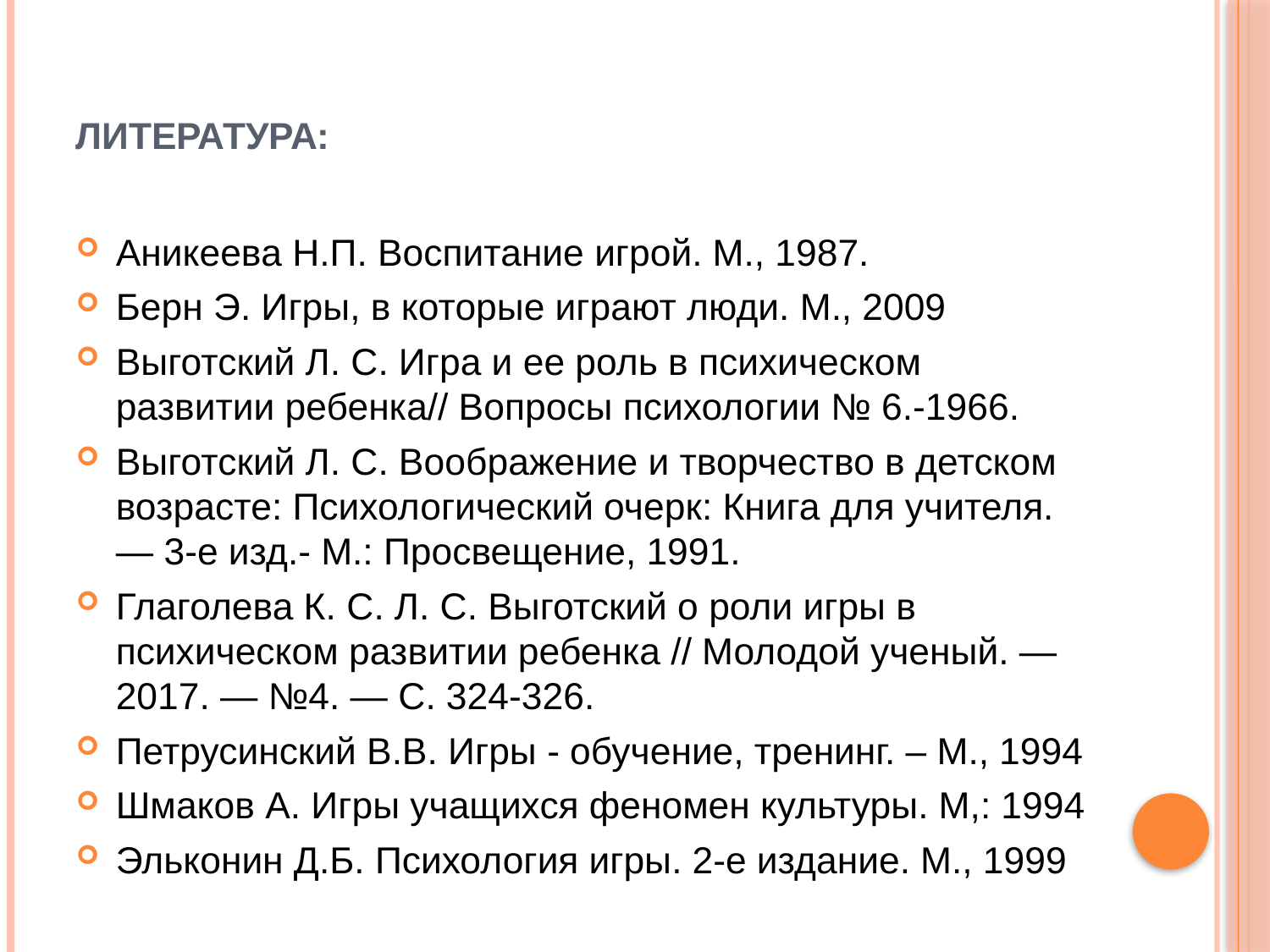

# Литература:
Аникеева Н.П. Воспитание игрой. М., 1987.
Берн Э. Игры, в которые играют люди. М., 2009
Выготский Л. С. Игра и ее роль в психическом развитии ребенка// Вопросы психологии № 6.-1966.
Выготский Л. С. Воображение и творчество в детском возрасте: Психологический очерк: Книга для учителя. — 3-е изд.- М.: Просвещение, 1991.
Глаголева К. С. Л. С. Выготский о роли игры в психическом развитии ребенка // Молодой ученый. — 2017. — №4. — С. 324-326.
Петрусинский В.В. Игры - обучение, тренинг. – М., 1994
Шмаков А. Игры учащихся феномен культуры. М,: 1994
Эльконин Д.Б. Психология игры. 2-е издание. М., 1999